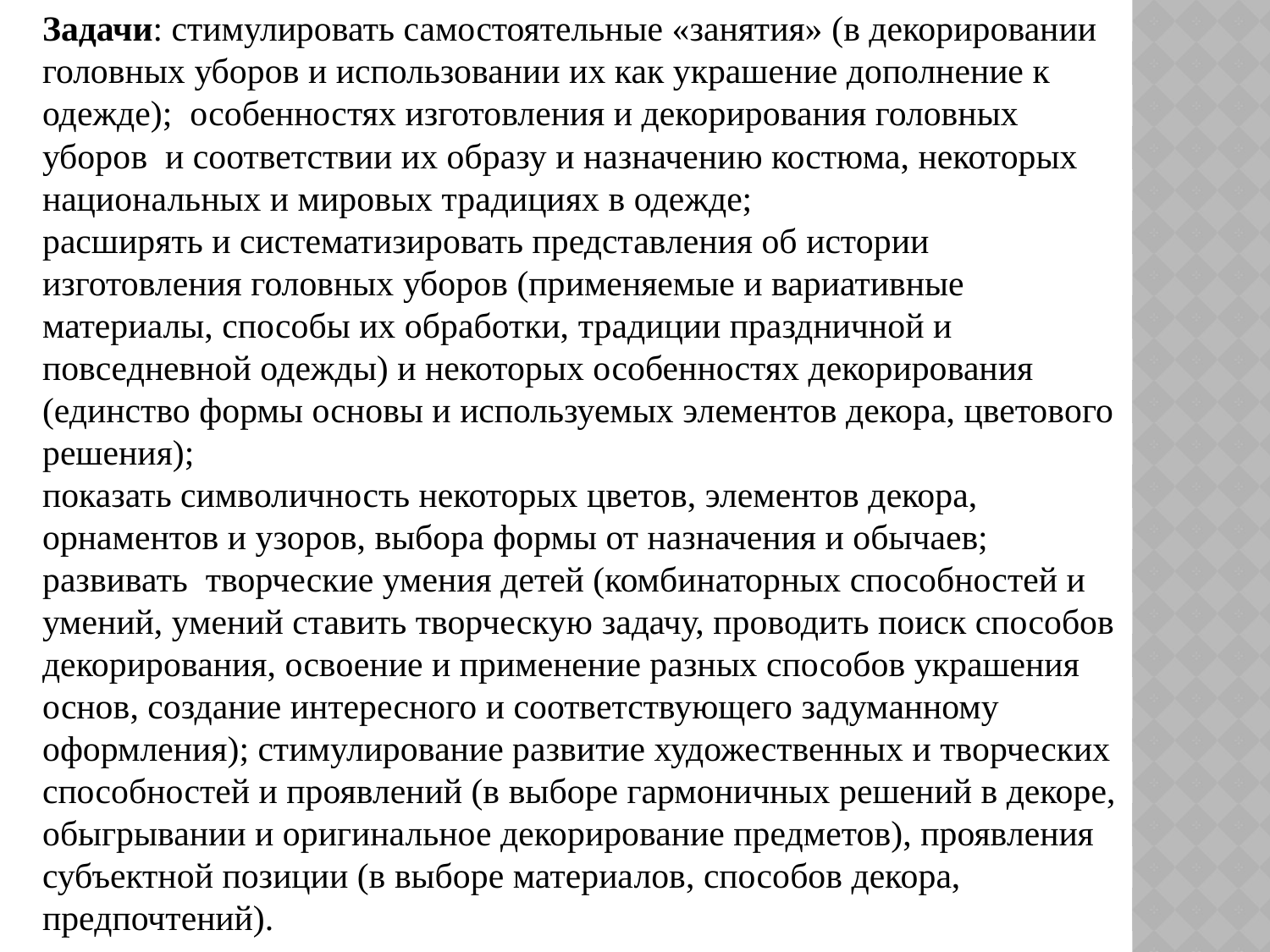

Задачи: стимулировать самостоятельные «занятия» (в декорировании головных уборов и использовании их как украшение дополнение к одежде);  особенностях изготовления и декорирования головных уборов  и соответствии их образу и назначению костюма, некоторых национальных и мировых традициях в одежде;
расширять и систематизировать представления об истории изготовления головных уборов (применяемые и вариативные материалы, способы их обработки, традиции праздничной и повседневной одежды) и некоторых особенностях декорирования (единство формы основы и используемых элементов декора, цветового решения);
показать символичность некоторых цветов, элементов декора, орнаментов и узоров, выбора формы от назначения и обычаев;
развивать  творческие умения детей (комбинаторных способностей и умений, умений ставить творческую задачу, проводить поиск способов декорирования, освоение и применение разных способов украшения основ, создание интересного и соответствующего задуманному оформления); стимулирование развитие художественных и творческих способностей и проявлений (в выборе гармоничных решений в декоре, обыгрывании и оригинальное декорирование предметов), проявления субъектной позиции (в выборе материалов, способов декора, предпочтений).